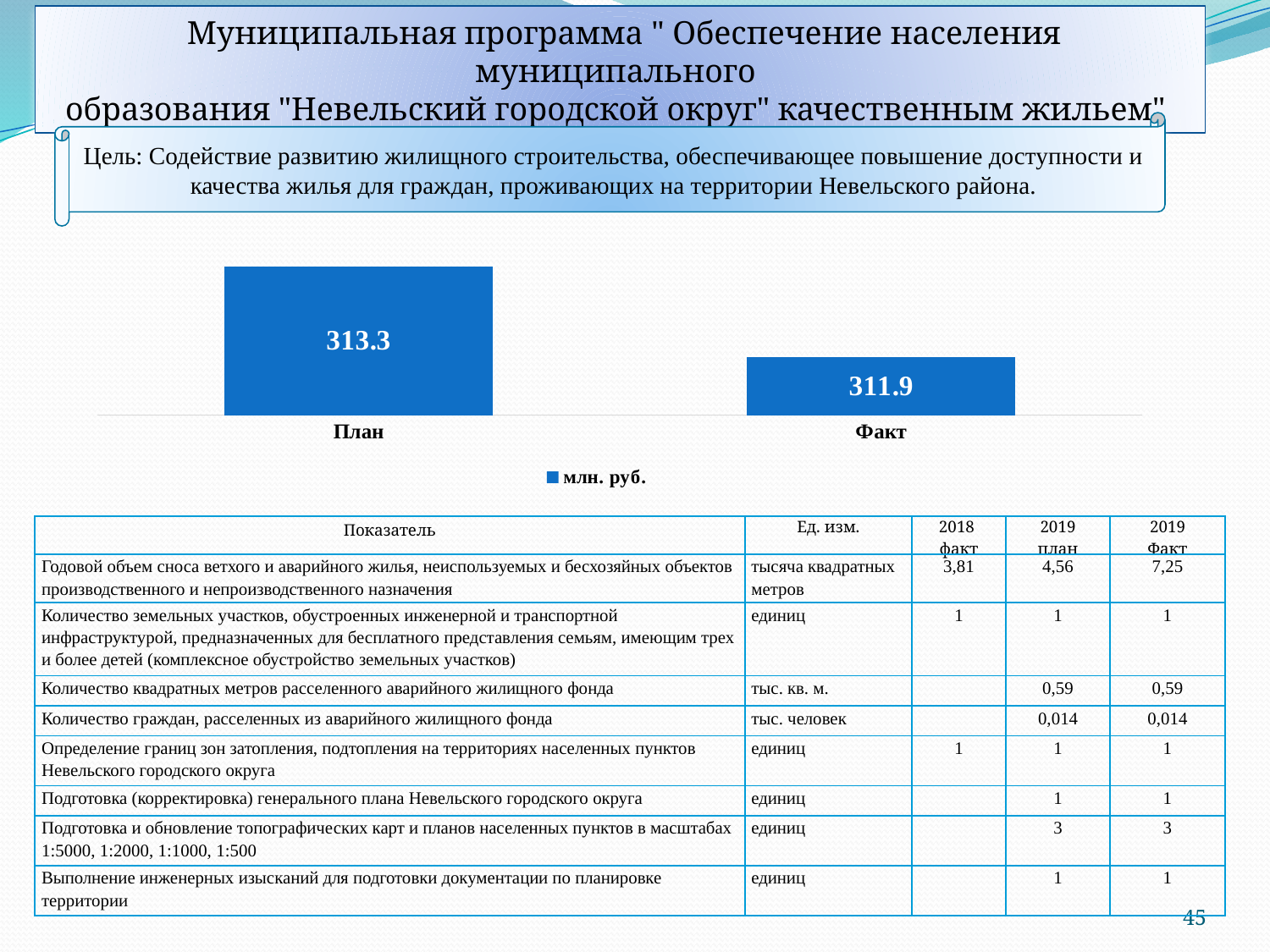

Муниципальная программа " Обеспечение населения муниципального
образования "Невельский городской округ" качественным жильем"
Цель: Содействие развитию жилищного строительства, обеспечивающее повышение доступности и качества жилья для граждан, проживающих на территории Невельского района.

### Chart

| Category | млн. руб. |
|---|---|
| План | 313.3 |
| Факт | 311.9 |
| Показатель | Ед. изм. | 2018 факт | 2019 план | 2019 Факт |
| --- | --- | --- | --- | --- |
| Годовой объем сноса ветхого и аварийного жилья, неиспользуемых и бесхозяйных объектов производственного и непроизводственного назначения | тысяча квадратных метров | 3,81 | 4,56 | 7,25 |
| Количество земельных участков, обустроенных инженерной и транспортной инфраструктурой, предназначенных для бесплатного представления семьям, имеющим трех и более детей (комплексное обустройство земельных участков) | единиц | 1 | 1 | 1 |
| Количество квадратных метров расселенного аварийного жилищного фонда | тыс. кв. м. |  | 0,59 | 0,59 |
| Количество граждан, расселенных из аварийного жилищного фонда | тыс. человек |  | 0,014 | 0,014 |
| Определение границ зон затопления, подтопления на территориях населенных пунктов Невельского городского округа | единиц | 1 | 1 | 1 |
| Подготовка (корректировка) генерального плана Невельского городского округа | единиц |  | 1 | 1 |
| Подготовка и обновление топографических карт и планов населенных пунктов в масштабах 1:5000, 1:2000, 1:1000, 1:500 | единиц |  | 3 | 3 |
| Выполнение инженерных изысканий для подготовки документации по планировке территории | единиц |  | 1 | 1 |
45